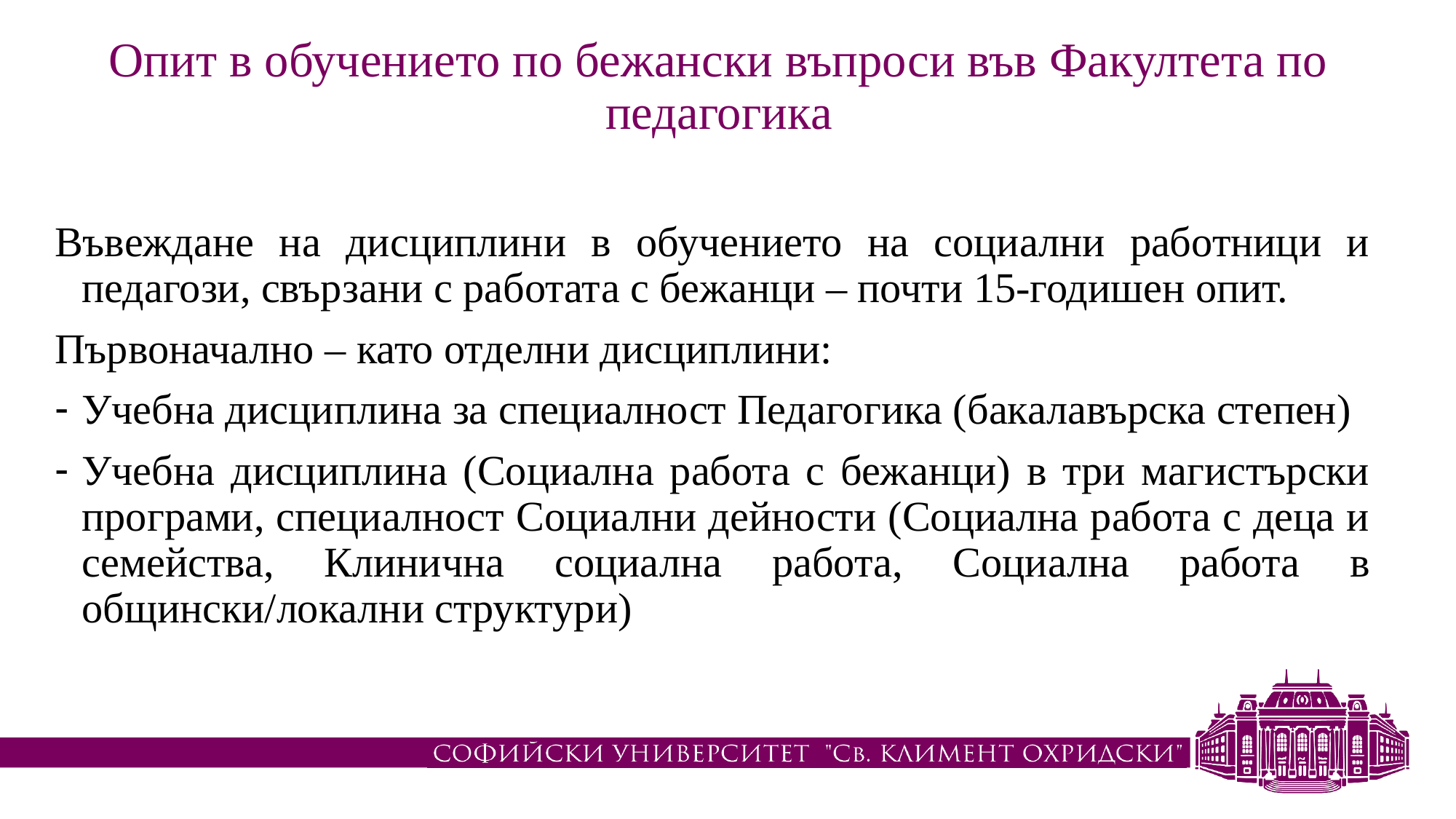

# Опит в обучението по бежански въпроси във Факултета по педагогика

Въвеждане на дисциплини в обучението на социални работници и педагози, свързани с работата с бежанци – почти 15-годишен опит.
Първоначално – като отделни дисциплини:
Учебна дисциплина за специалност Педагогика (бакалавърска степен)
Учебна дисциплина (Социална работа с бежанци) в три магистърски програми, специалност Социални дейности (Социална работа с деца и семейства, Клинична социална работа, Социална работа в общински/локални структури)